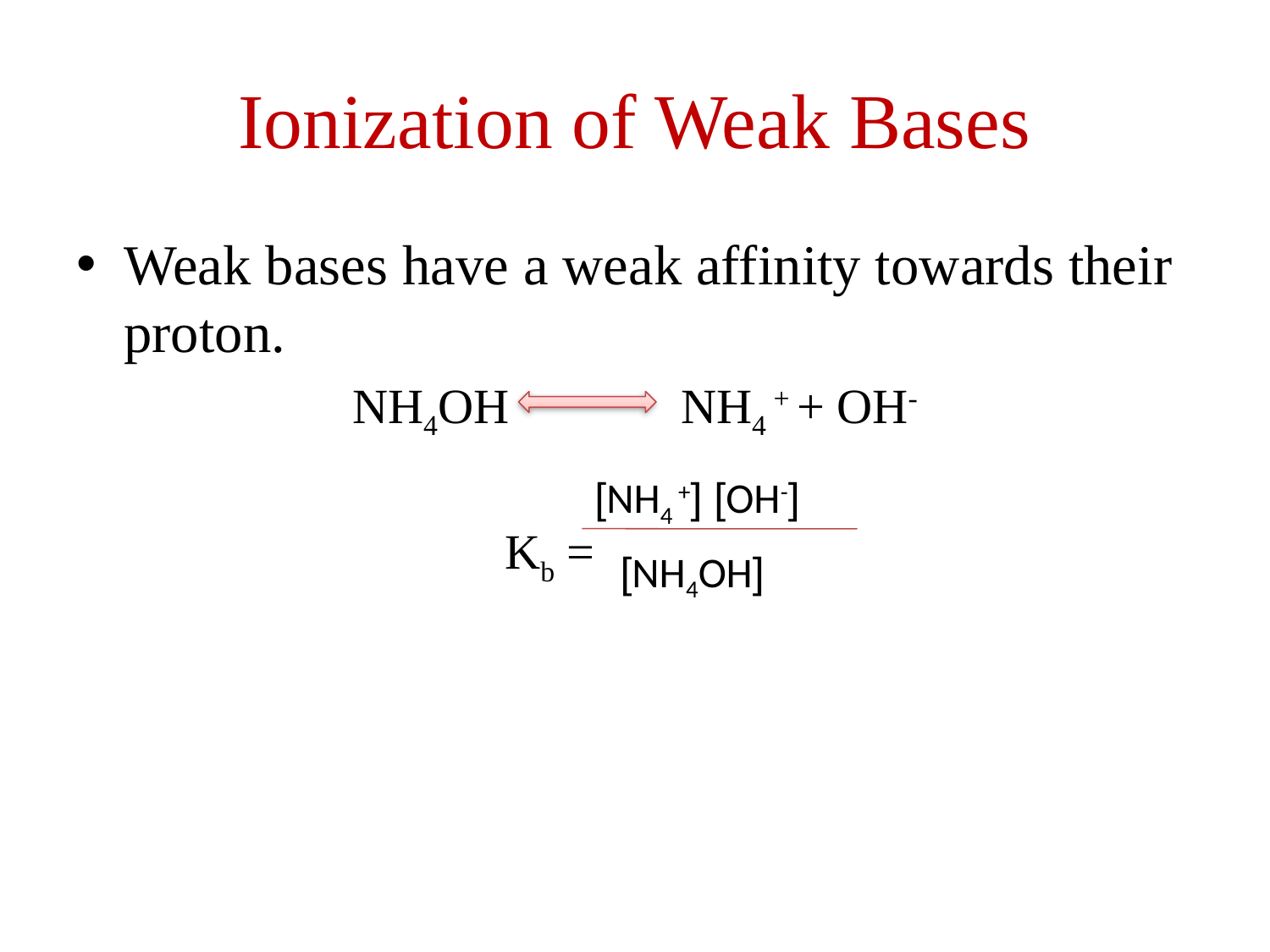

# Ionization of Weak Bases
Weak bases have a weak affinity towards their proton.
NH4OH              NH4 + + OH-

				Kb =

[NH4 +] [OH-]
[NH4OH]